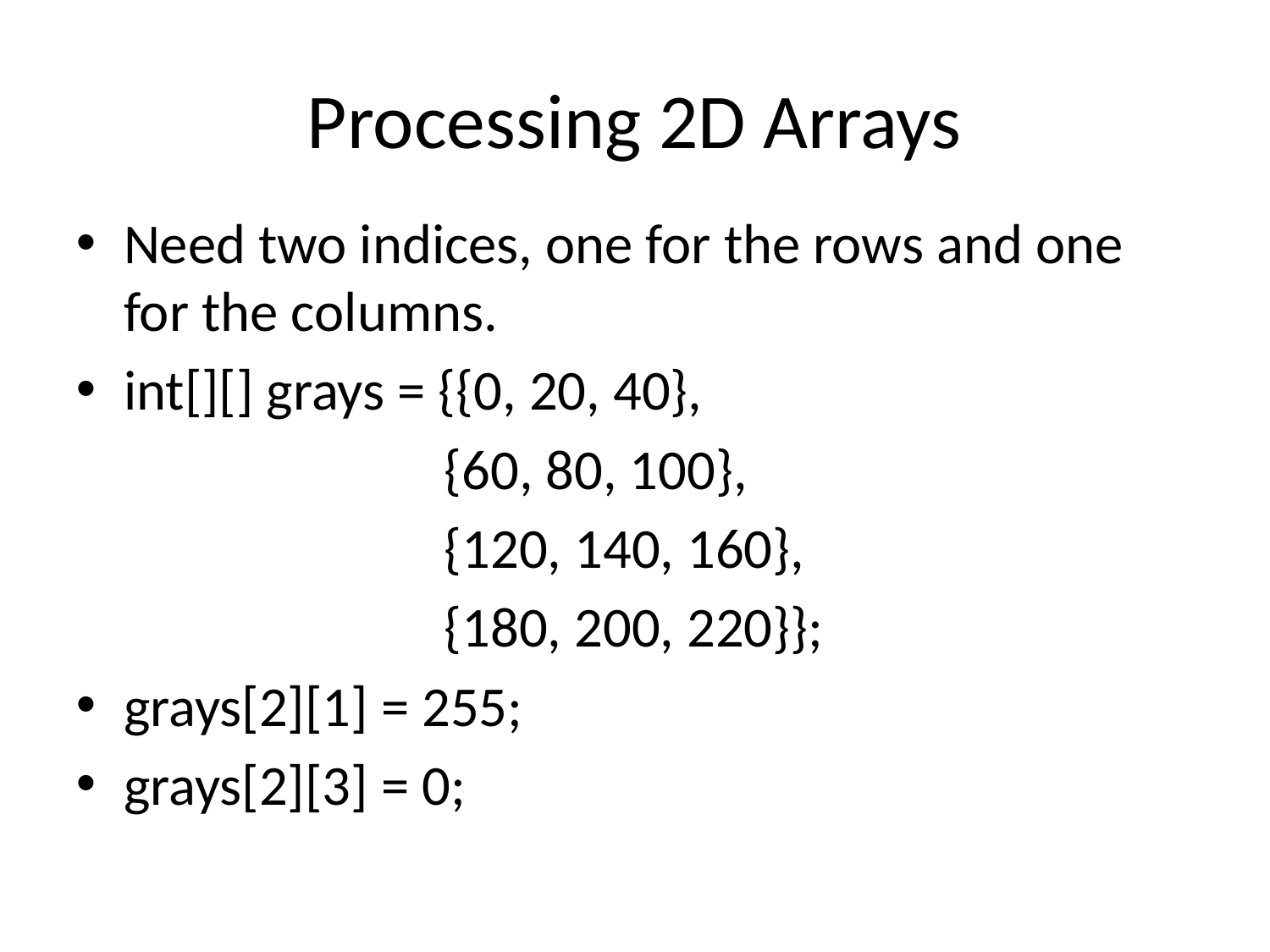

# Processing 2D Arrays
Need two indices, one for the rows and one for the columns.
int[][] grays = {{0, 20, 40},
                             {60, 80, 100},
                             {120, 140, 160},
                             {180, 200, 220}};
grays[2][1] = 255;
grays[2][3] = 0;